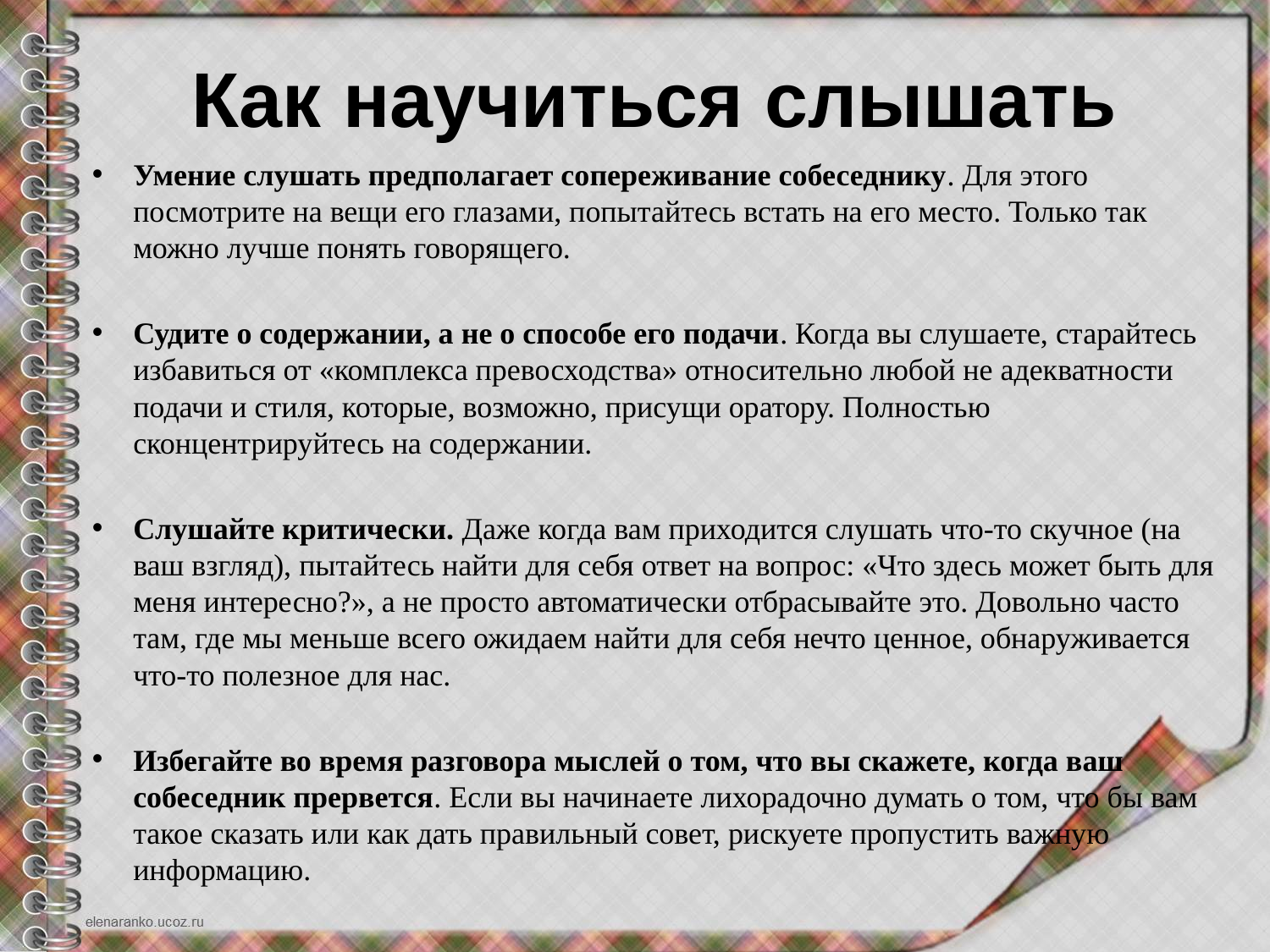

# Как научиться слышать
Умение слушать предполагает сопереживание собеседнику. Для этого посмотрите на вещи его глазами, попытайтесь встать на его место. Только так можно лучше понять говорящего.

Судите о содержании, а не о способе его подачи. Когда вы слушаете, старайтесь избавиться от «комплекса превосходства» относительно любой не адекватности подачи и стиля, которые, возможно, присущи оратору. Полностью сконцентрируйтесь на содержании.

Слушайте критически. Даже когда вам приходится слушать что-то скучное (на ваш взгляд), пытайтесь найти для себя ответ на вопрос: «Что здесь может быть для меня интересно?», а не просто автоматически отбрасывайте это. Довольно часто там, где мы меньше всего ожидаем найти для себя нечто ценное, обнаруживается что-то полезное для нас.

Избегайте во время разговора мыслей о том, что вы скажете, когда ваш собеседник прервется. Если вы начинаете лихорадочно думать о том, что бы вам такое сказать или как дать правильный совет, рискуете пропустить важную информацию.